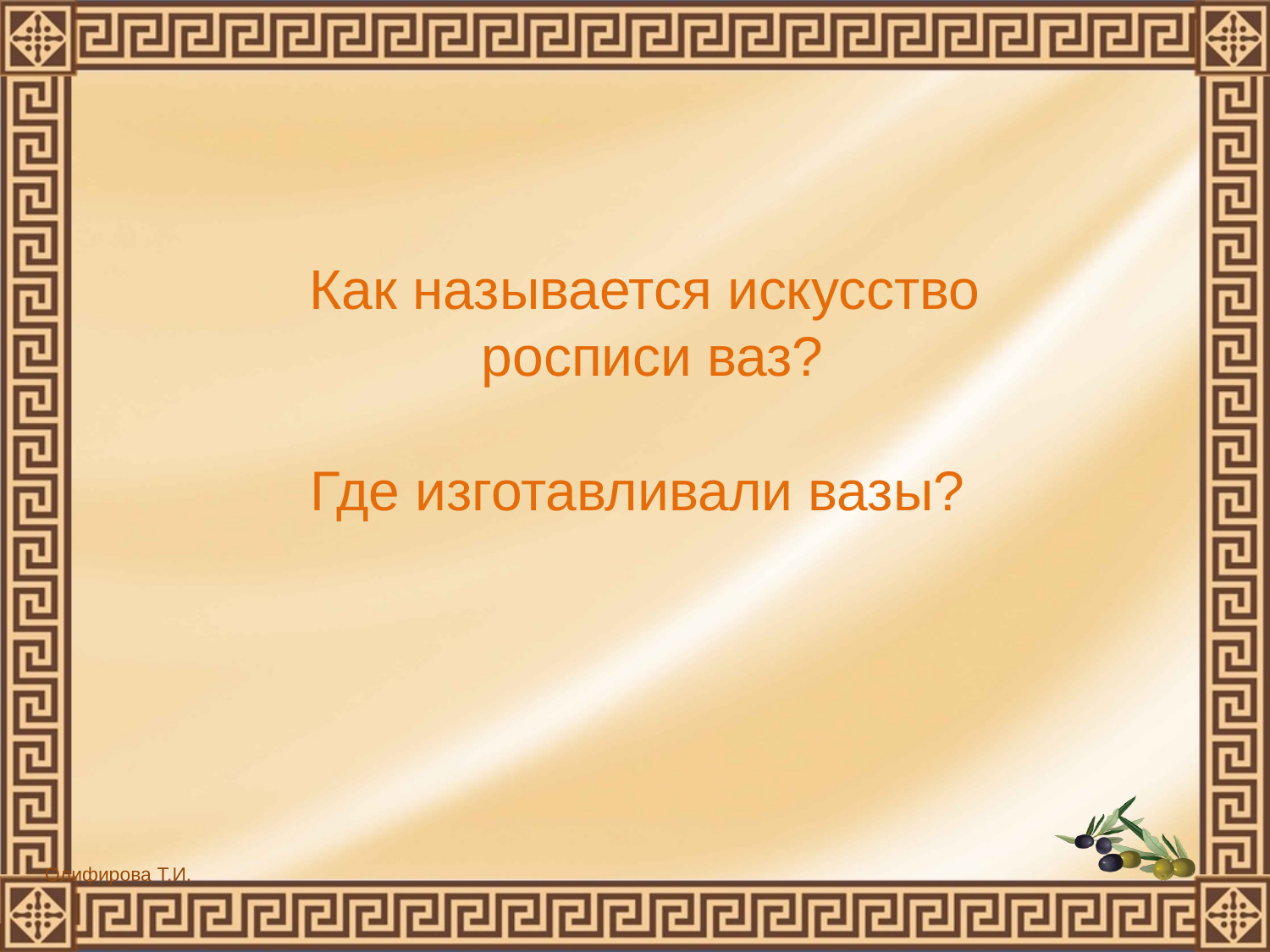

# Как называется искусство росписи ваз? Где изготавливали вазы?